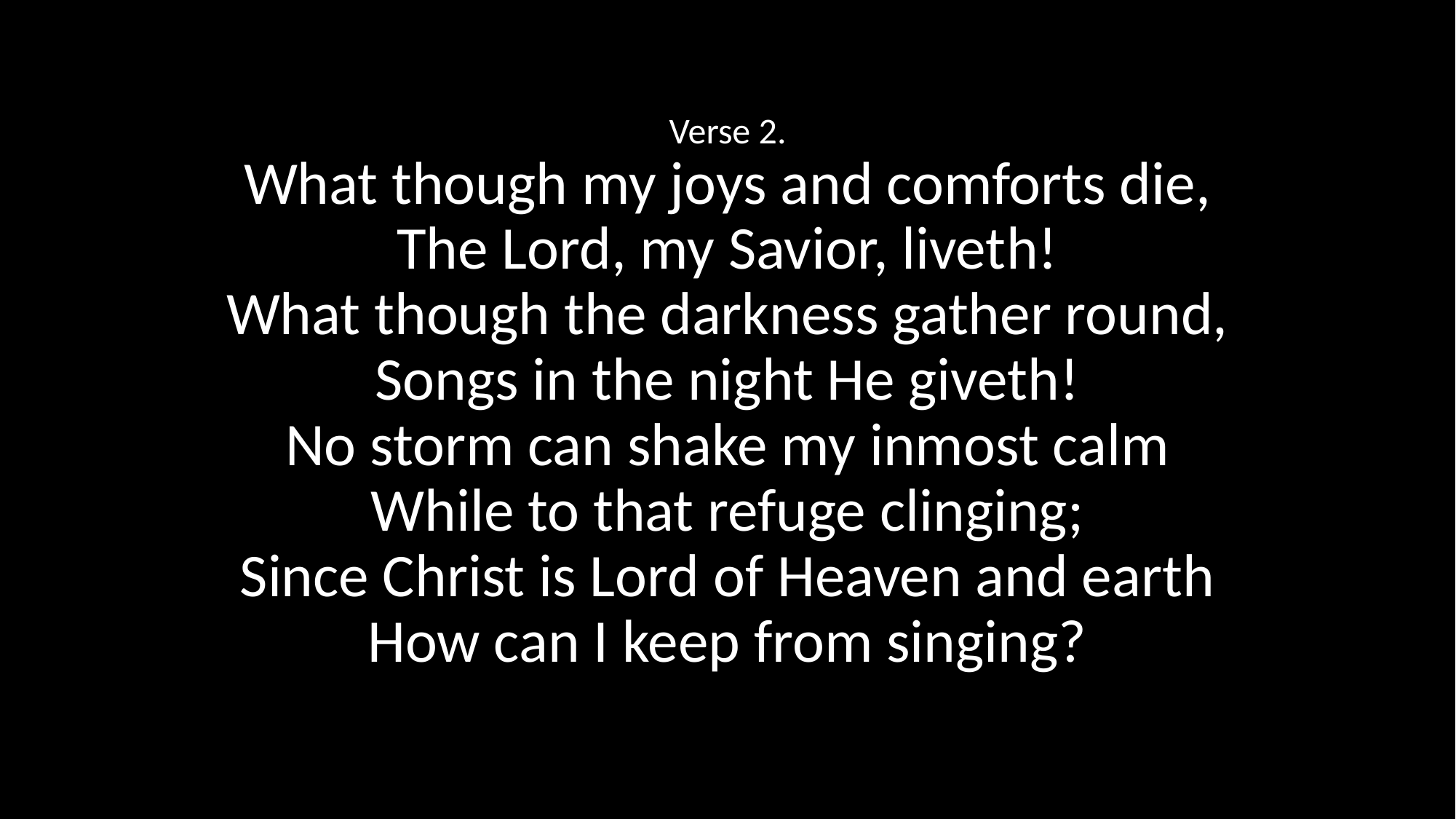

Verse 2.
What though my joys and comforts die,
The Lord, my Savior, liveth!
What though the darkness gather round,
Songs in the night He giveth!
No storm can shake my inmost calm
While to that refuge clinging;
Since Christ is Lord of Heaven and earth
How can I keep from singing?